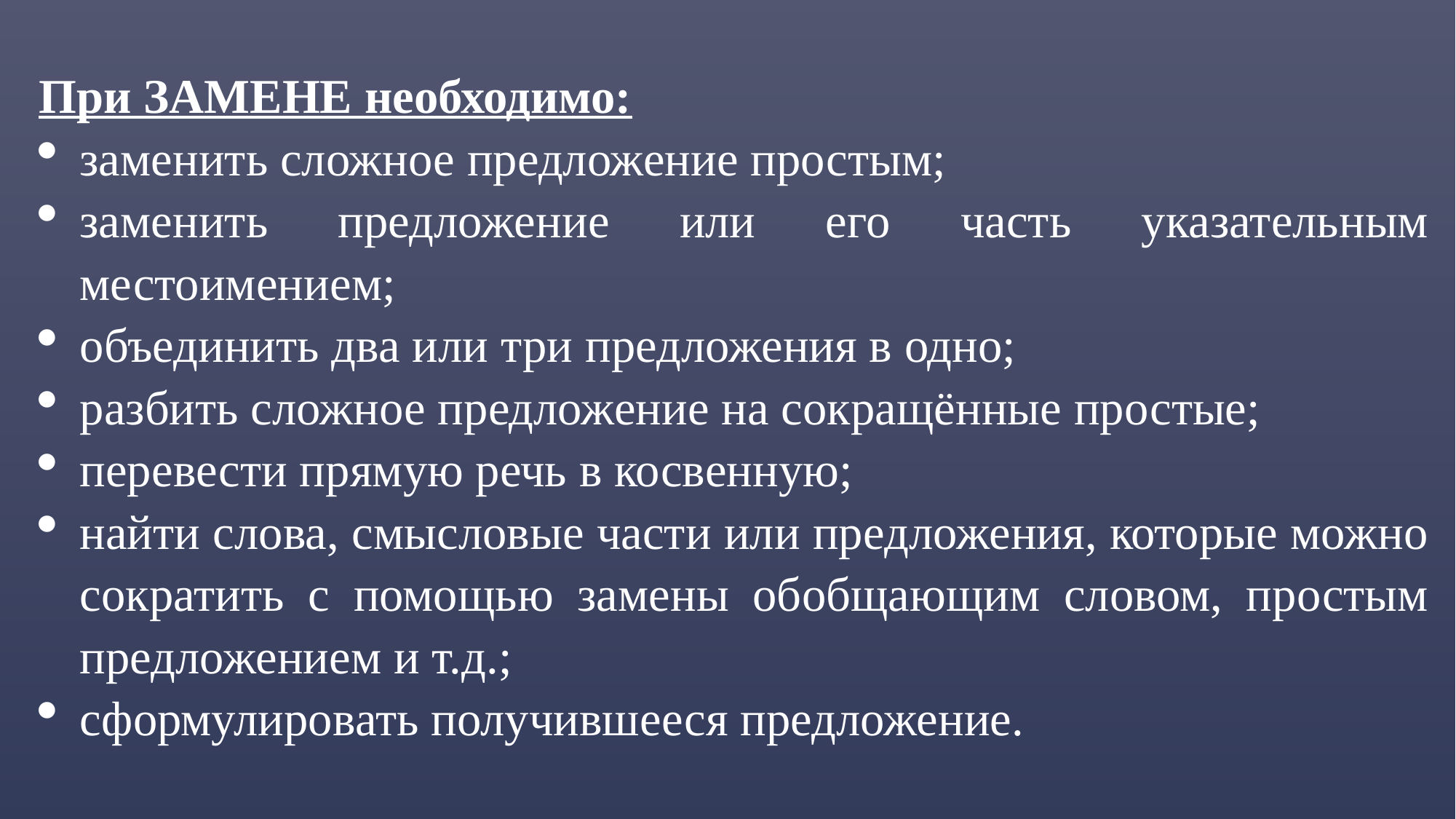

При ЗАМЕНЕ необходимо:
заменить сложное предложение простым;
заменить предложение или его часть указательным местоимением;
объединить два или три предложения в одно;
разбить сложное предложение на сокращённые простые;
перевести прямую речь в косвенную;
найти слова, смысловые части или предложения, которые можно сократить с помощью замены обобщающим словом, простым предложением и т.д.;
сформулировать получившееся предложение.